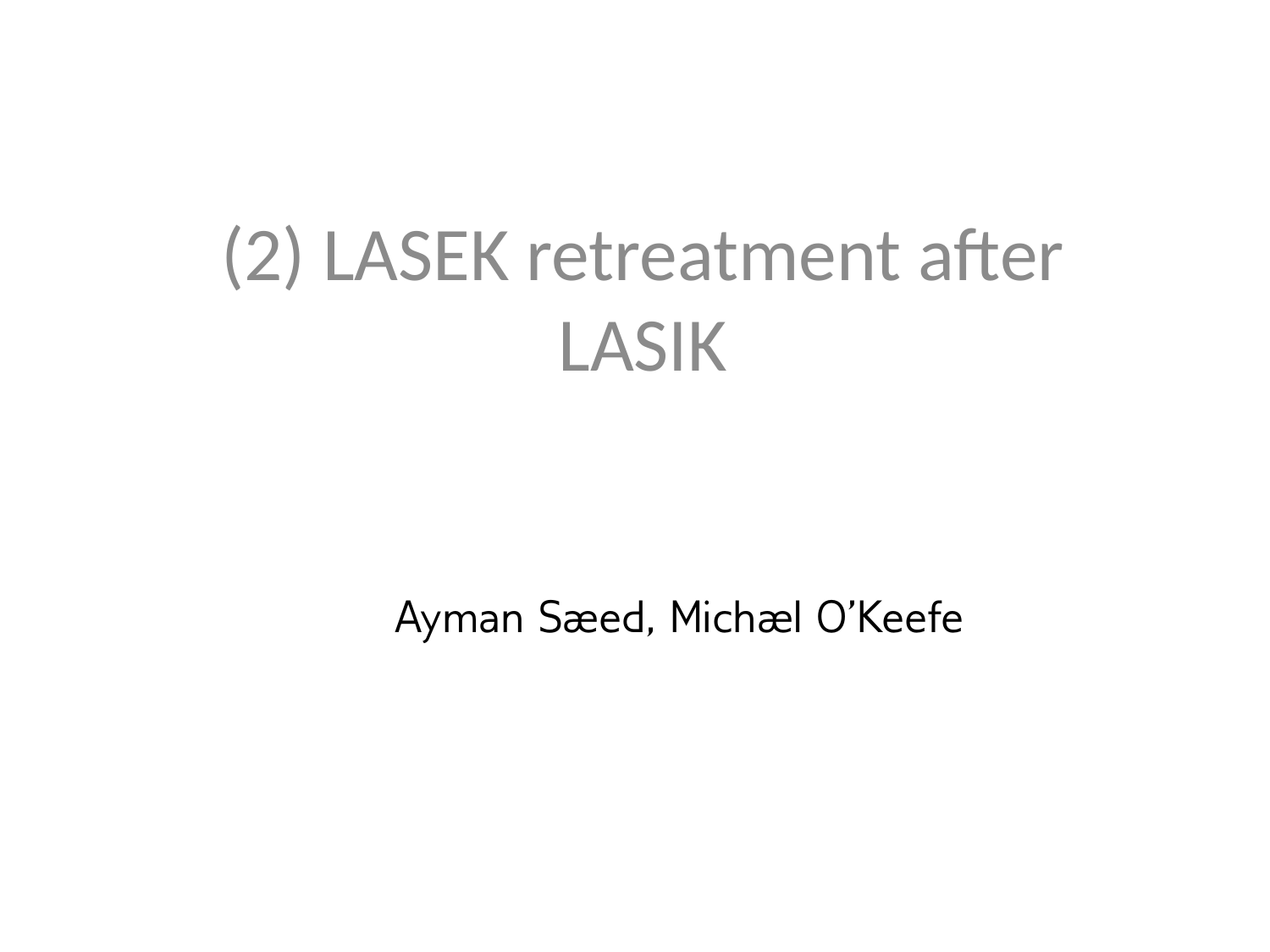

(2) LASEK retreatment after LASIK

Ayman Saeed, Michael O’Keefe